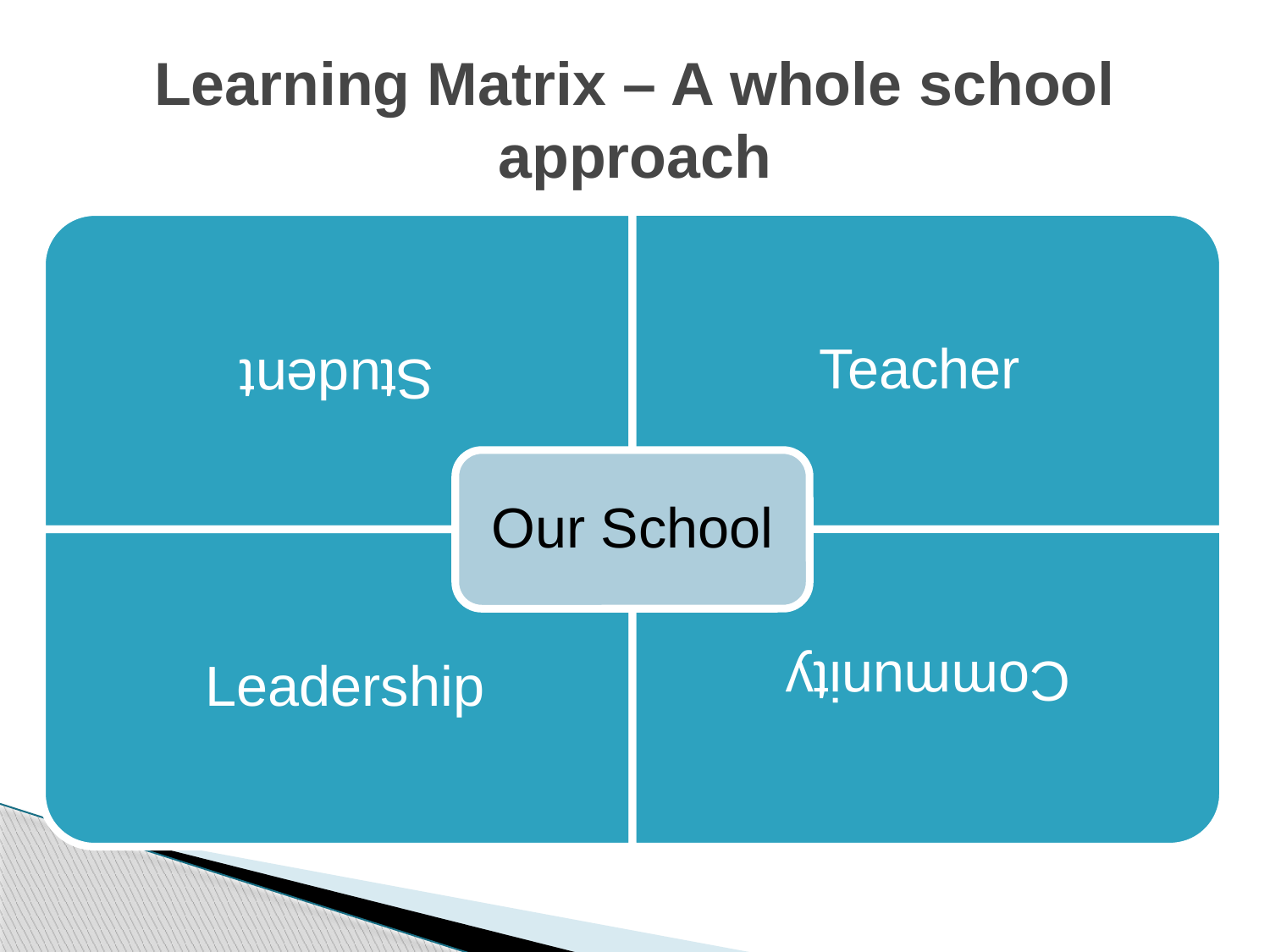

# Learning Matrix – A whole school approach
Student
Teacher
Leadership
Community
Our School